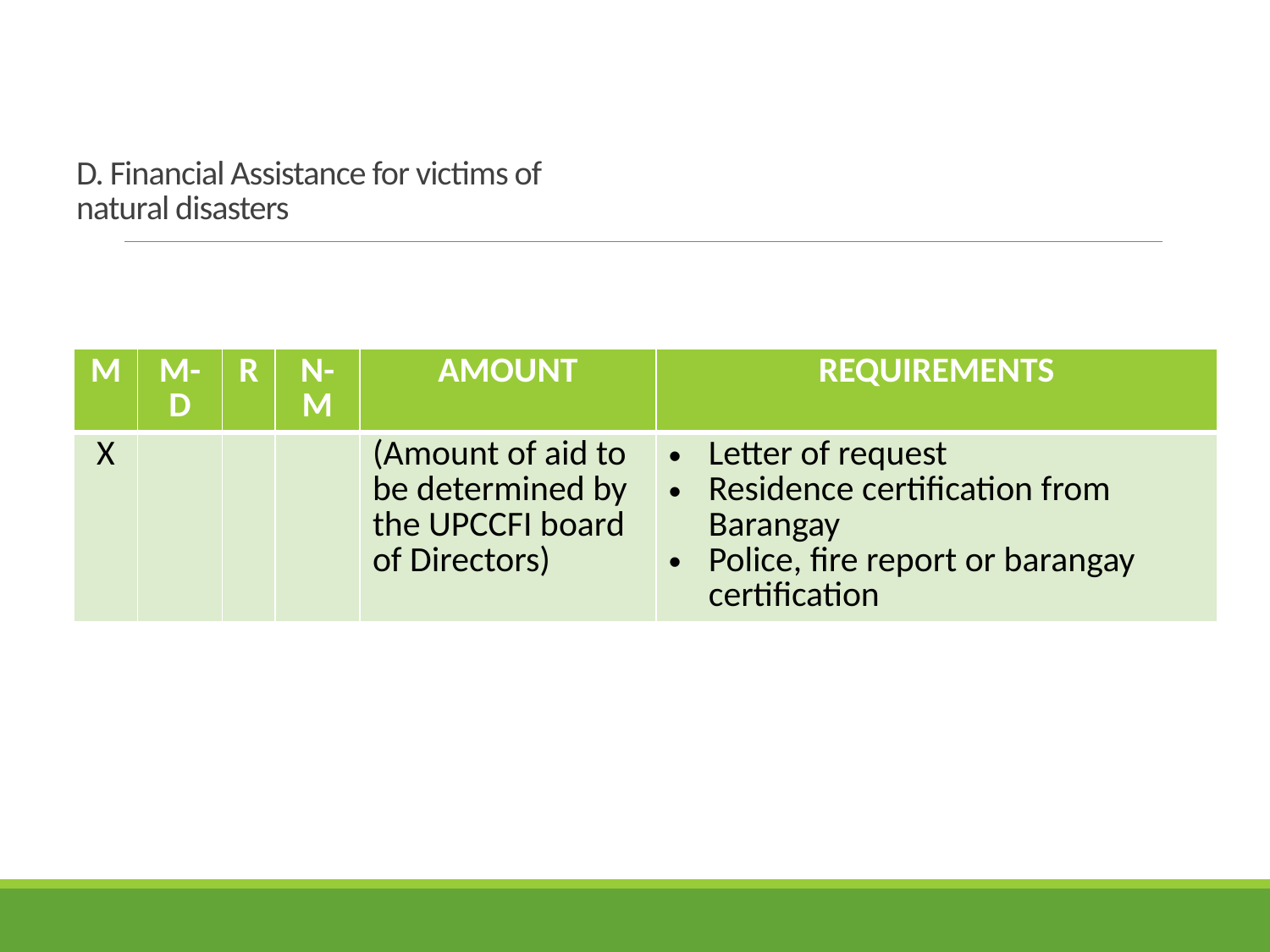

# D. Financial Assistance for victims of natural disasters
| M | M-D | R | N-M | AMOUNT | REQUIREMENTS |
| --- | --- | --- | --- | --- | --- |
| X |  |  |  | (Amount of aid to be determined by the UPCCFI board of Directors) | Letter of request Residence certification from Barangay Police, fire report or barangay certification |